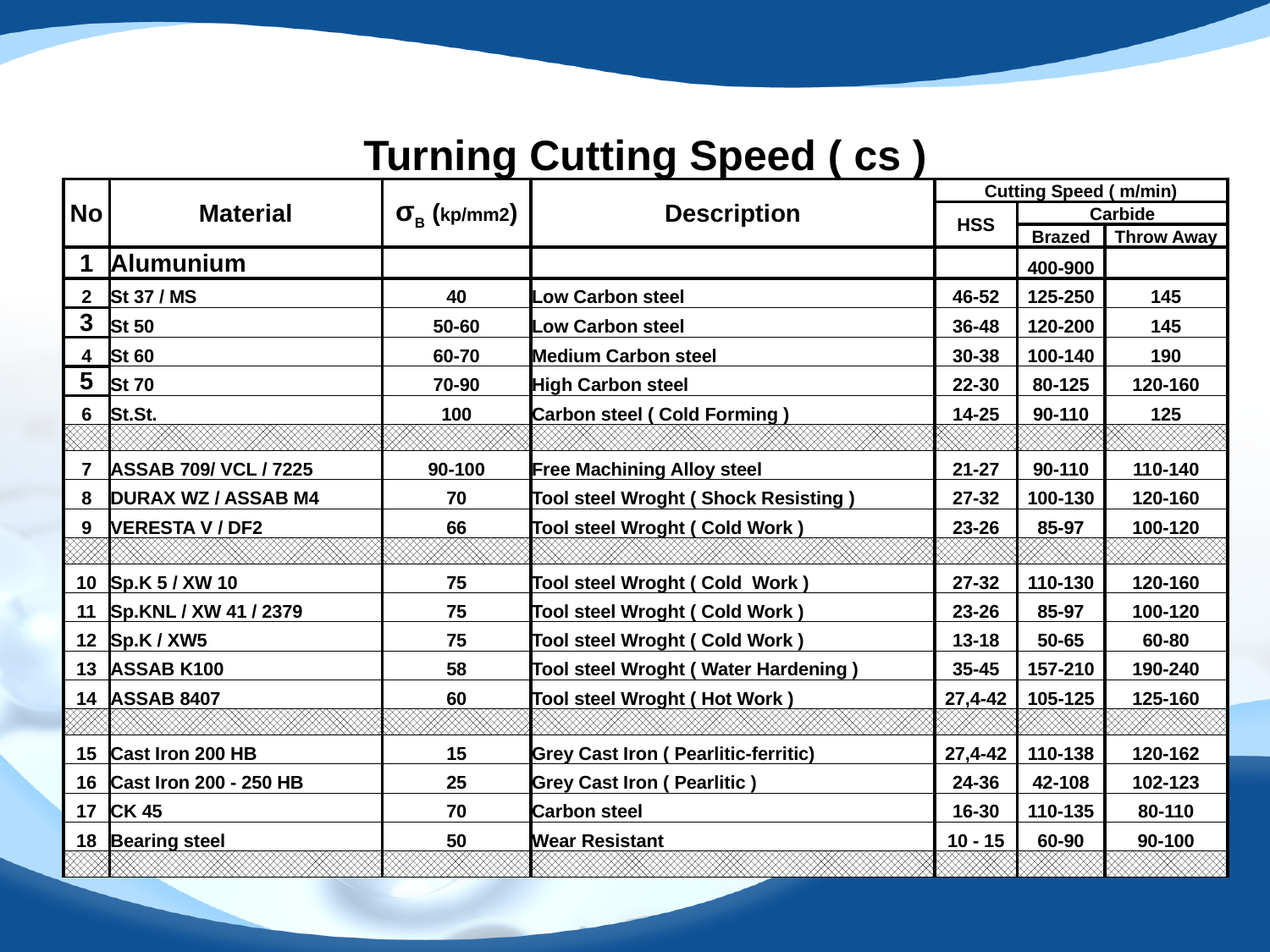

| Turning Cutting Speed ( cs ) |  |  |  |  |  |  |
| --- | --- | --- | --- | --- | --- | --- |
| No | Material | σB (kp/mm2) | Description | Cutting Speed ( m/min) |  |  |
|  |  |  |  | HSS | Carbide |  |
|  |  |  |  |  | Brazed | Throw Away |
| 1 | Alumunium |  |  |  | 400-900 |  |
| 2 | St 37 / MS | 40 | Low Carbon steel | 46-52 | 125-250 | 145 |
| 3 | St 50 | 50-60 | Low Carbon steel | 36-48 | 120-200 | 145 |
| 4 | St 60 | 60-70 | Medium Carbon steel | 30-38 | 100-140 | 190 |
| 5 | St 70 | 70-90 | High Carbon steel | 22-30 | 80-125 | 120-160 |
| 6 | St.St. | 100 | Carbon steel ( Cold Forming ) | 14-25 | 90-110 | 125 |
|  |  |  |  |  |  |  |
| 7 | ASSAB 709/ VCL / 7225 | 90-100 | Free Machining Alloy steel | 21-27 | 90-110 | 110-140 |
| 8 | DURAX WZ / ASSAB M4 | 70 | Tool steel Wroght ( Shock Resisting ) | 27-32 | 100-130 | 120-160 |
| 9 | VERESTA V / DF2 | 66 | Tool steel Wroght ( Cold Work ) | 23-26 | 85-97 | 100-120 |
|  |  |  |  |  |  |  |
| 10 | Sp.K 5 / XW 10 | 75 | Tool steel Wroght ( Cold Work ) | 27-32 | 110-130 | 120-160 |
| 11 | Sp.KNL / XW 41 / 2379 | 75 | Tool steel Wroght ( Cold Work ) | 23-26 | 85-97 | 100-120 |
| 12 | Sp.K / XW5 | 75 | Tool steel Wroght ( Cold Work ) | 13-18 | 50-65 | 60-80 |
| 13 | ASSAB K100 | 58 | Tool steel Wroght ( Water Hardening ) | 35-45 | 157-210 | 190-240 |
| 14 | ASSAB 8407 | 60 | Tool steel Wroght ( Hot Work ) | 27,4-42 | 105-125 | 125-160 |
|  |  |  |  |  |  |  |
| 15 | Cast Iron 200 HB | 15 | Grey Cast Iron ( Pearlitic-ferritic) | 27,4-42 | 110-138 | 120-162 |
| 16 | Cast Iron 200 - 250 HB | 25 | Grey Cast Iron ( Pearlitic ) | 24-36 | 42-108 | 102-123 |
| 17 | CK 45 | 70 | Carbon steel | 16-30 | 110-135 | 80-110 |
| 18 | Bearing steel | 50 | Wear Resistant | 10 - 15 | 60-90 | 90-100 |
|  |  |  |  |  |  |  |